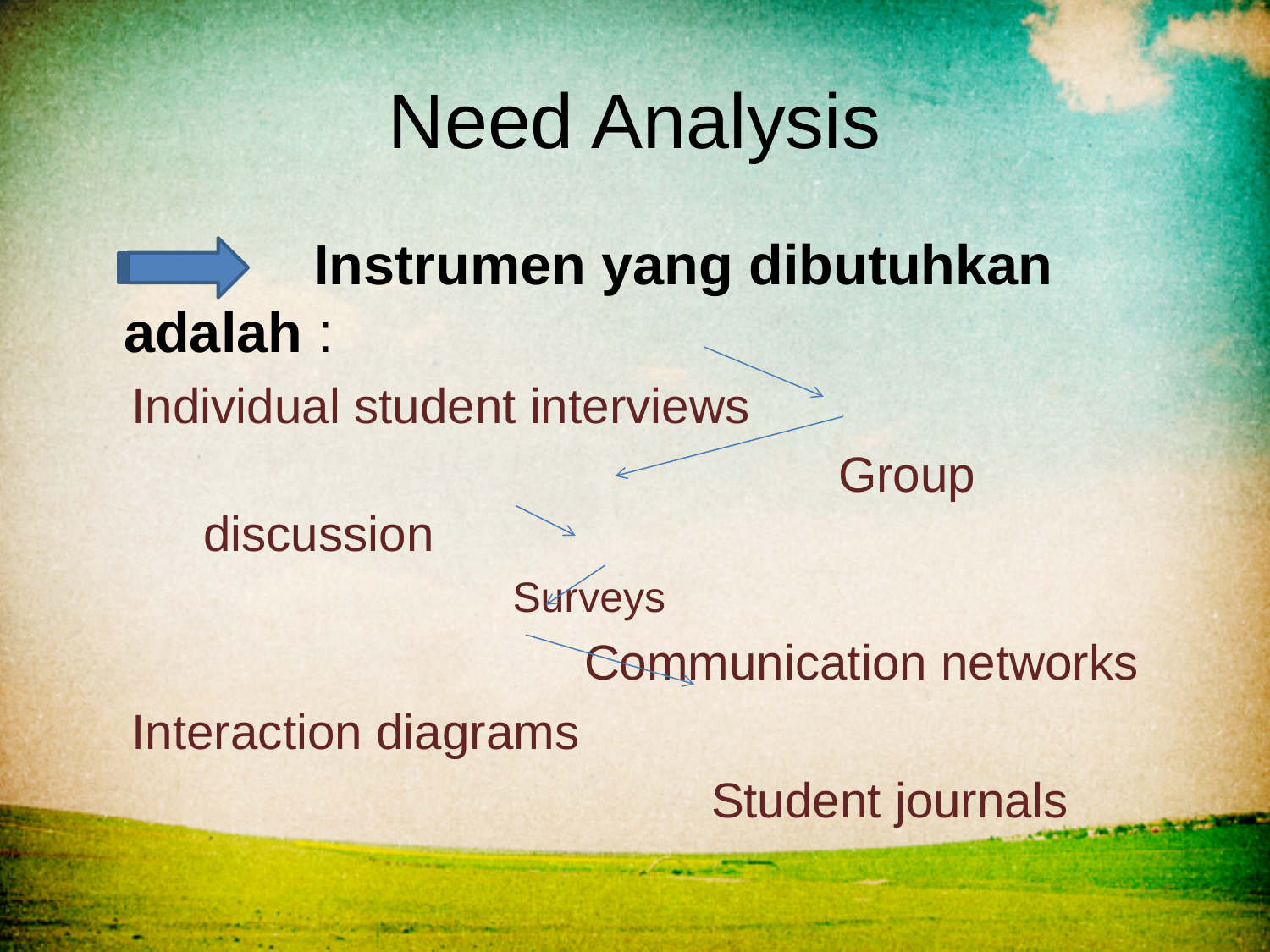

# Need Analysis
		    Instrumen yang dibutuhkan adalah :
Individual student interviews
						Group discussion
			Surveys
				Communication networks
Interaction diagrams
					Student journals